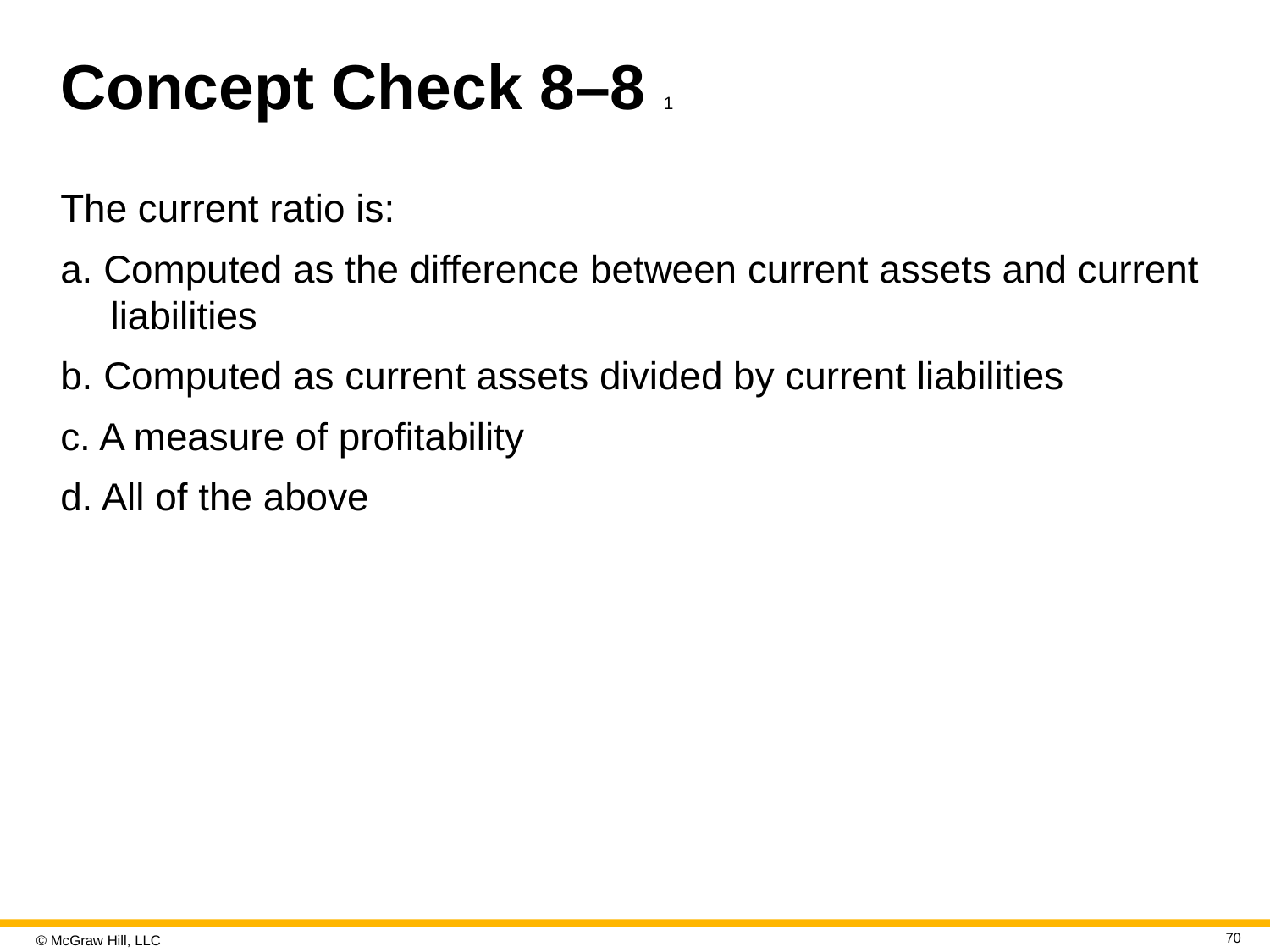

# Concept Check 8–8 1
The current ratio is:
a. Computed as the difference between current assets and current liabilities
b. Computed as current assets divided by current liabilities
c. A measure of profitability
d. All of the above
70